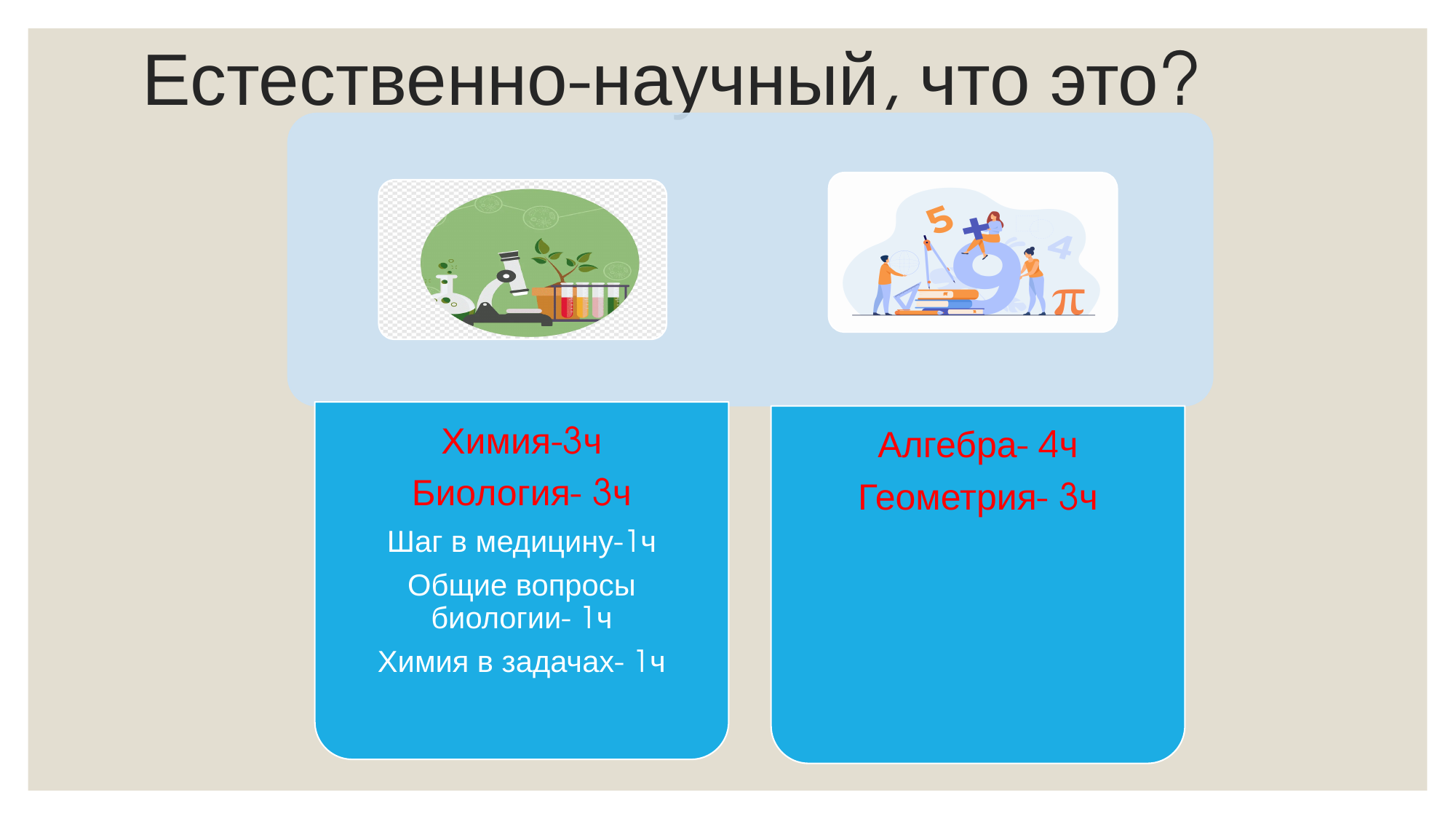

# Естественно-научный, что это?
Химия-3ч
Биология- 3ч
Шаг в медицину-1ч
Общие вопросы биологии- 1ч
Химия в задачах- 1ч

Алгебра- 4ч
Геометрия- 3ч